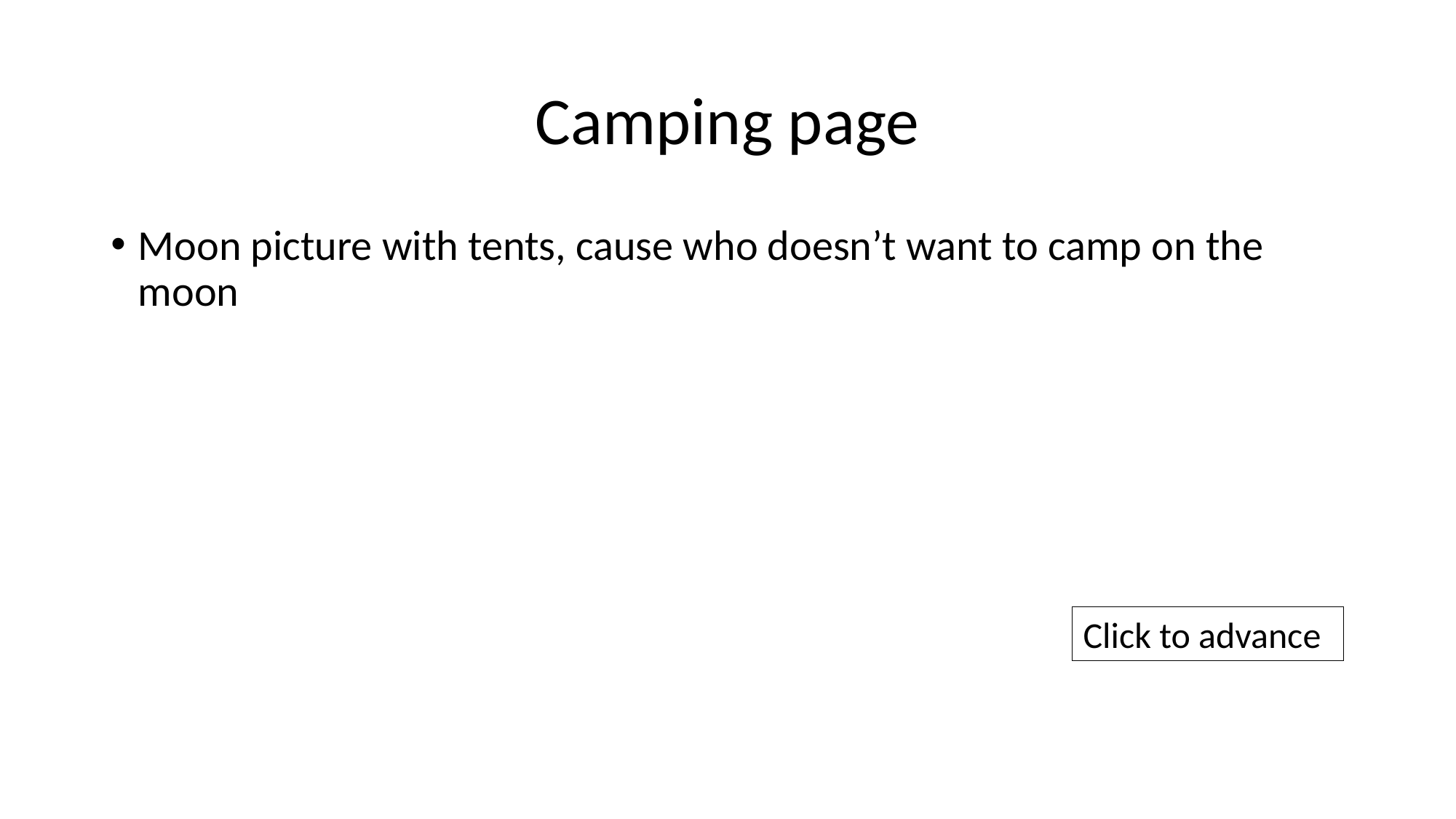

# Camping page
Moon picture with tents, cause who doesn’t want to camp on the moon
Click to advance